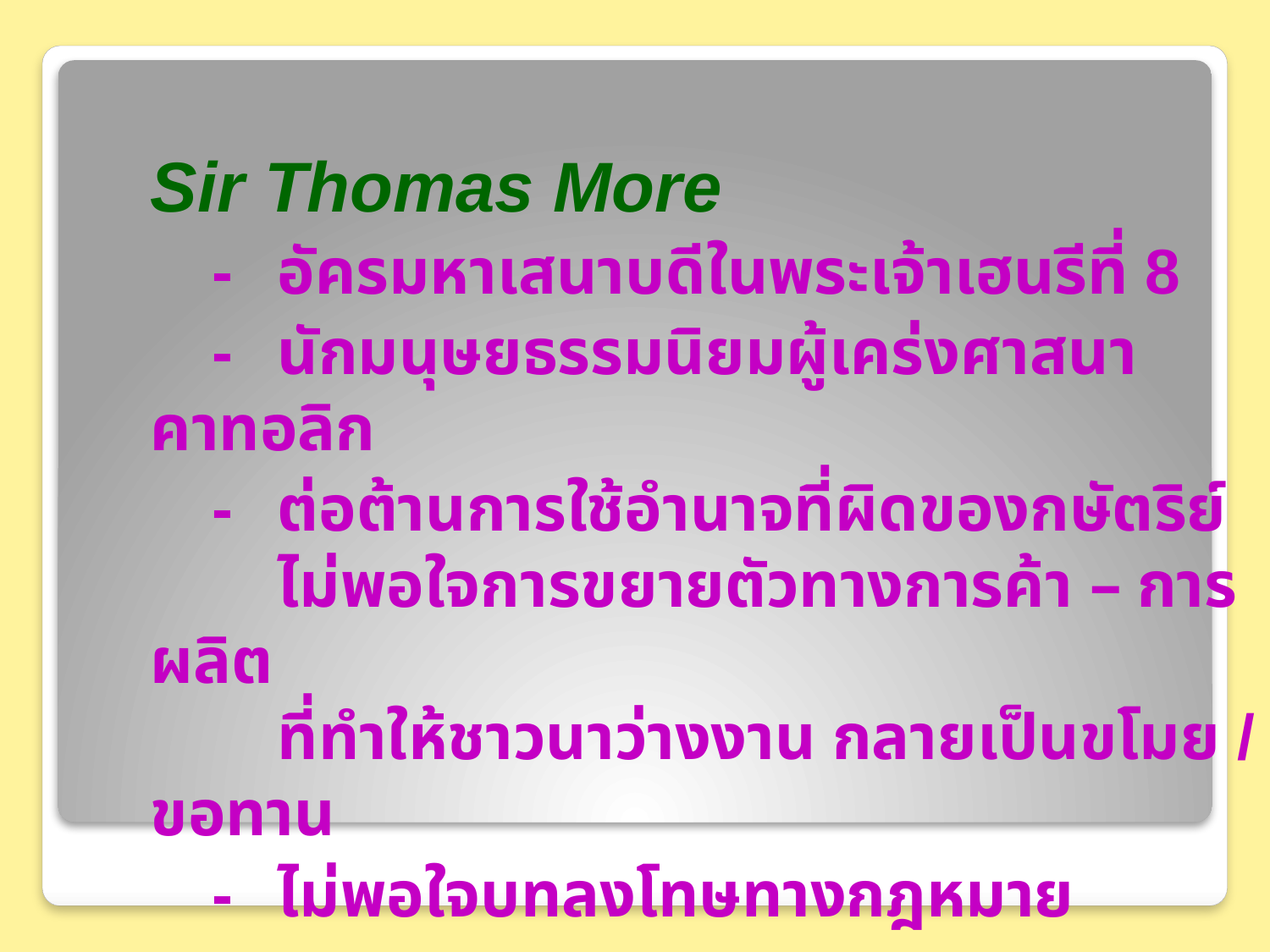

Sir Thomas More
- 	อัครมหาเสนาบดีในพระเจ้าเฮนรีที่ 8
-	นักมนุษยธรรมนิยมผู้เคร่งศาสนาคาทอลิก
-	ต่อต้านการใช้อำนาจที่ผิดของกษัตริย์
	ไม่พอใจการขยายตัวทางการค้า – การผลิต
	ที่ทำให้ชาวนาว่างงาน กลายเป็นขโมย / ขอทาน
-	ไม่พอใจบทลงโทษทางกฎหมาย